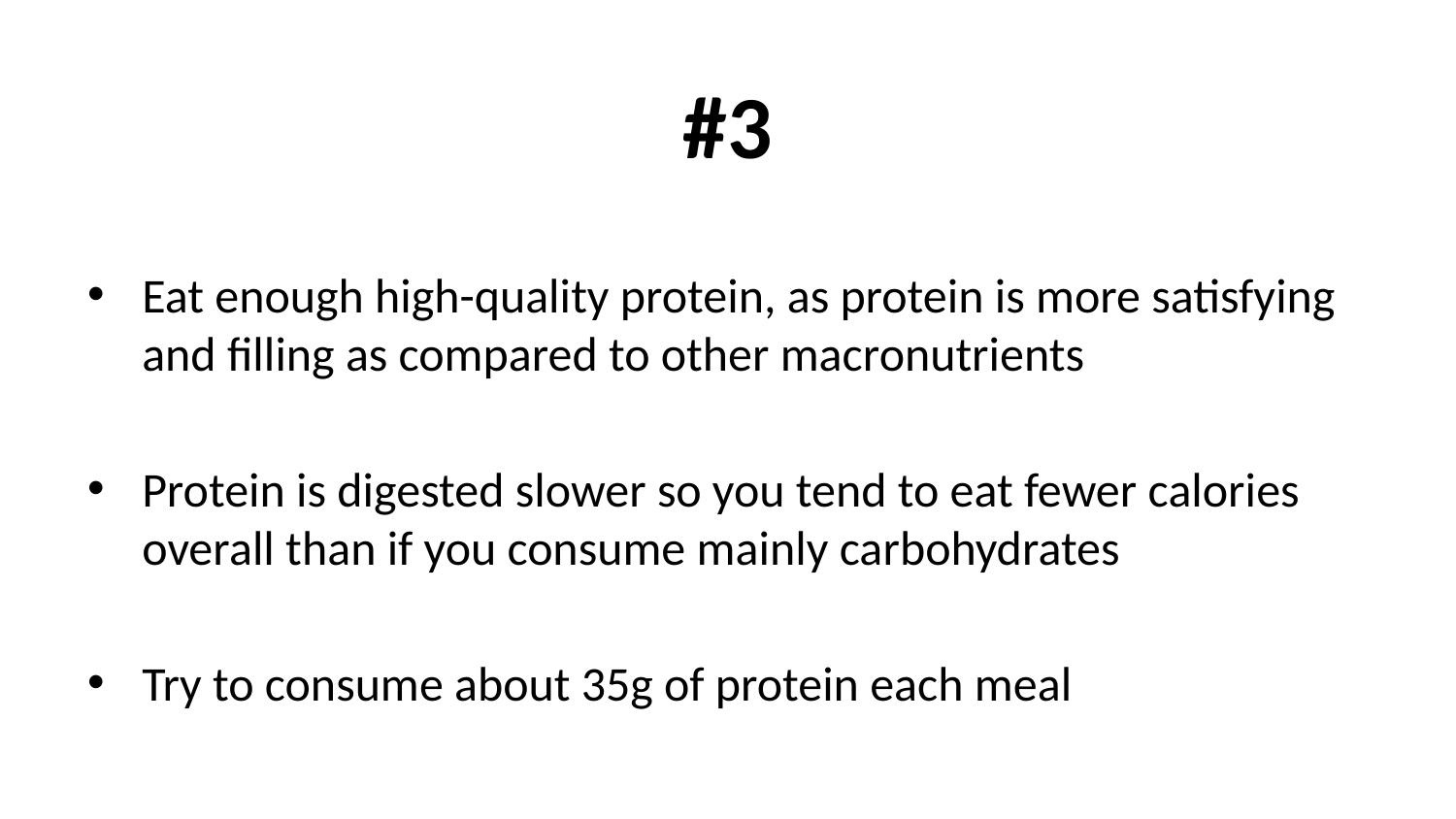

# #3
Eat enough high-quality protein, as protein is more satisfying and filling as compared to other macronutrients

Protein is digested slower so you tend to eat fewer calories overall than if you consume mainly carbohydrates

Try to consume about 35g of protein each meal